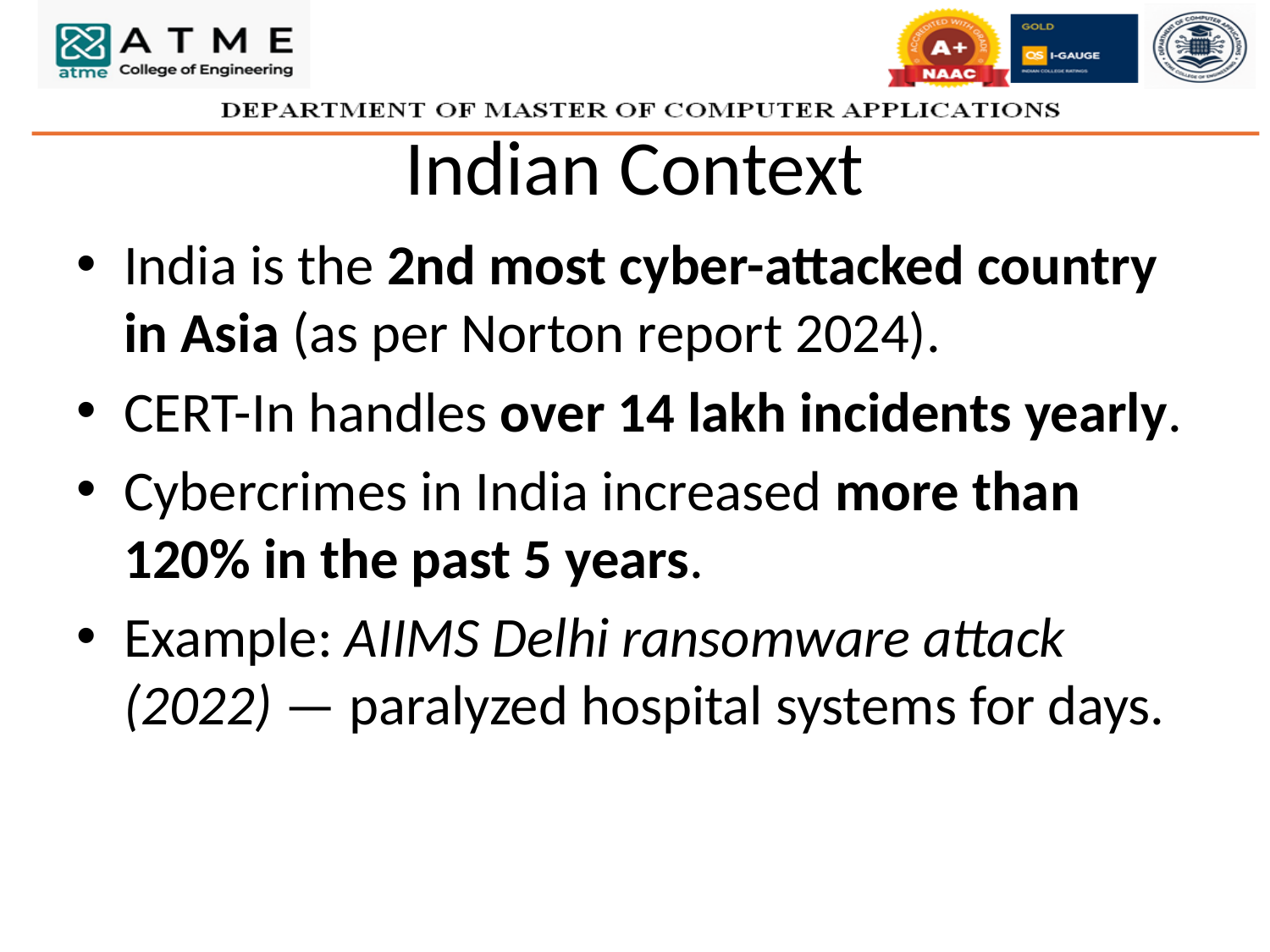

# Indian Context
India is the 2nd most cyber-attacked country in Asia (as per Norton report 2024).
CERT-In handles over 14 lakh incidents yearly.
Cybercrimes in India increased more than 120% in the past 5 years.
Example: AIIMS Delhi ransomware attack (2022) — paralyzed hospital systems for days.